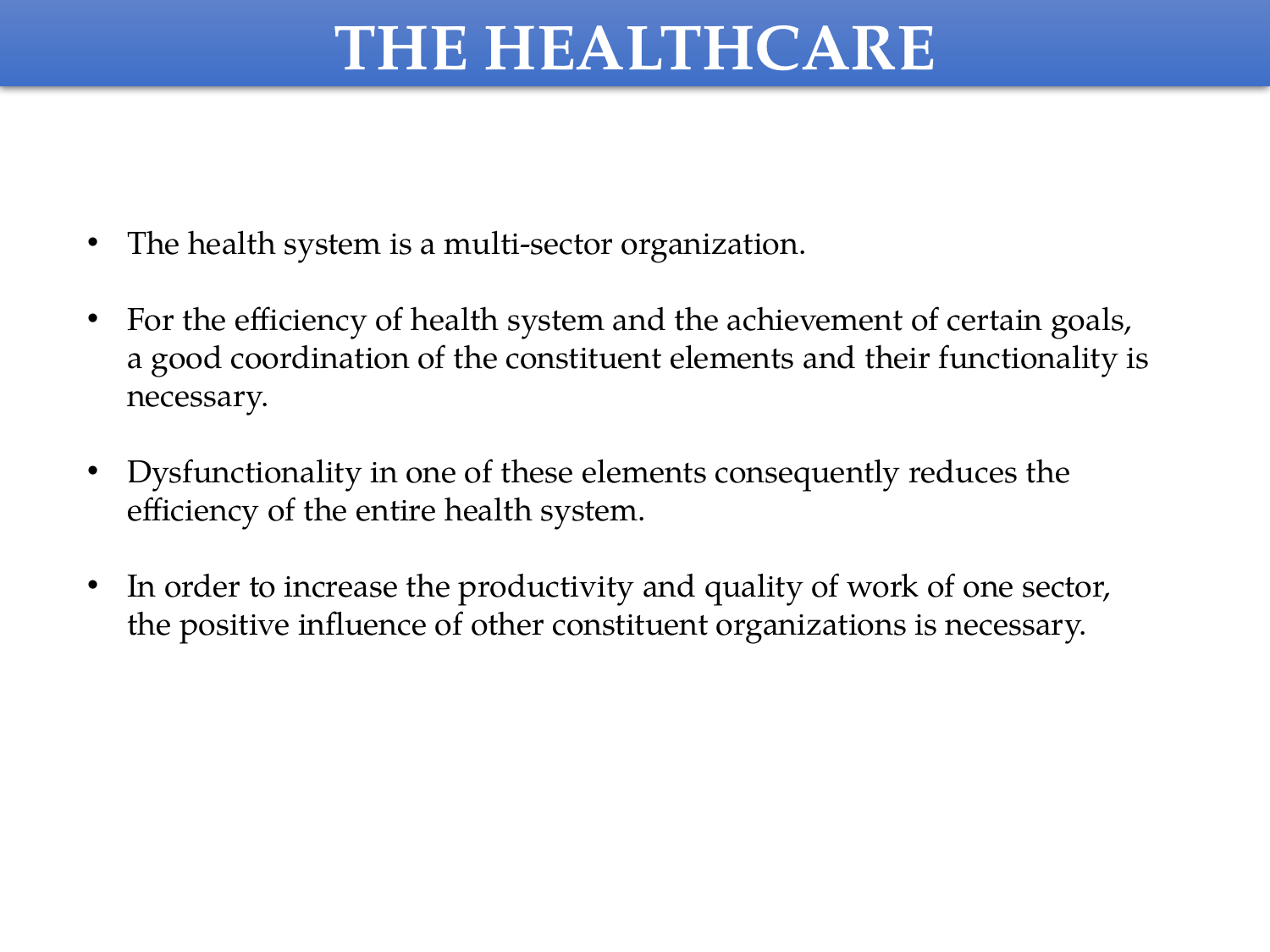

THE HEALTHCARE
The health system is a multi-sector organization.

For the efficiency of health system and the achievement of certain goals, a good coordination of the constituent elements and their functionality is necessary.

Dysfunctionality in one of these elements consequently reduces the efficiency of the entire health system.

In order to increase the productivity and quality of work of one sector, the positive influence of other constituent organizations is necessary.